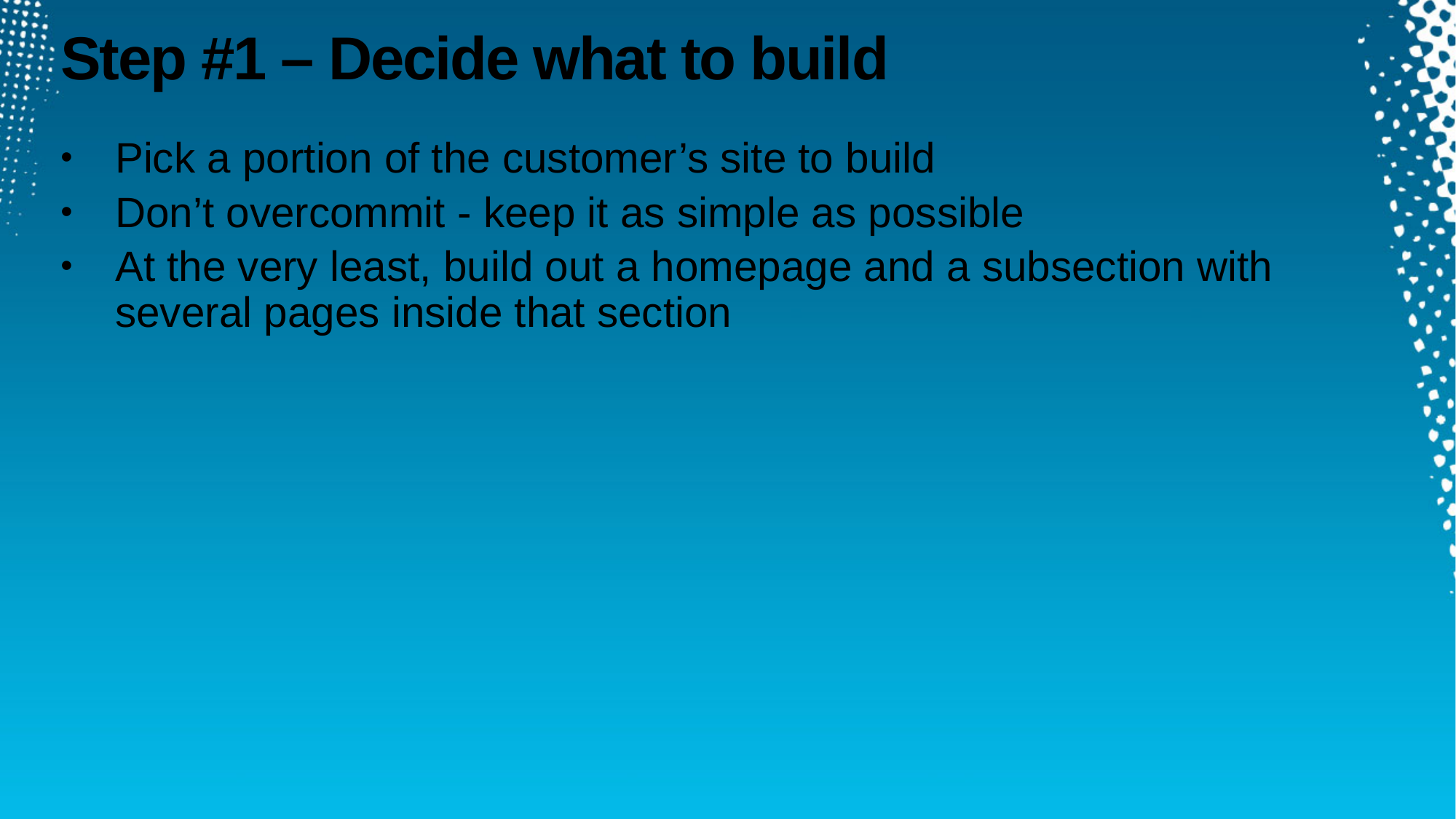

# Step #1 – Decide what to build
Pick a portion of the customer’s site to build
Don’t overcommit - keep it as simple as possible
At the very least, build out a homepage and a subsection with several pages inside that section